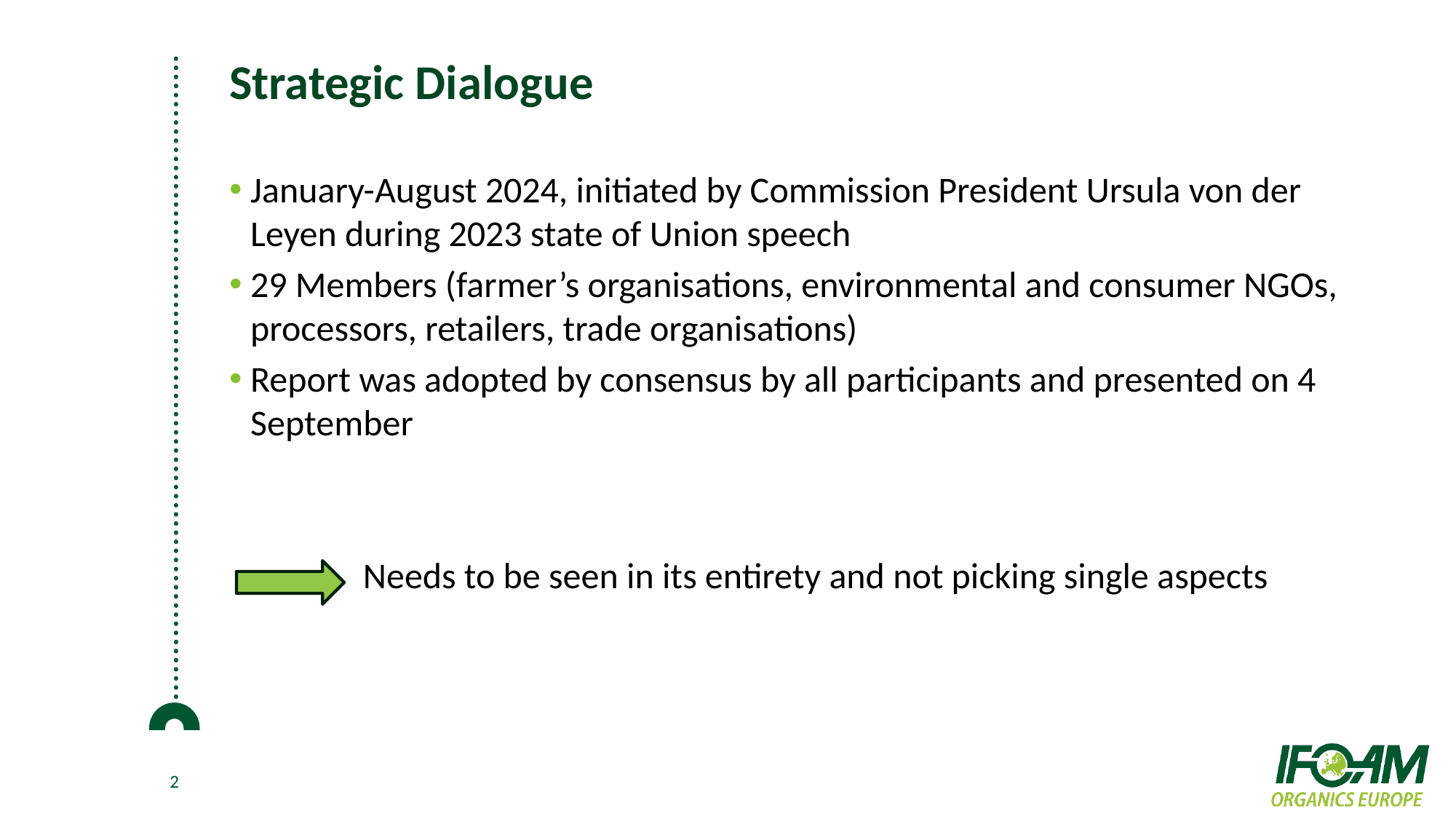

# Strategic Dialogue
January-August 2024, initiated by Commission President Ursula von der Leyen during 2023 state of Union speech
29 Members (farmer’s organisations, environmental and consumer NGOs, processors, retailers, trade organisations)
Report was adopted by consensus by all participants and presented on 4 September

 	   Needs to be seen in its entirety and not picking single aspects